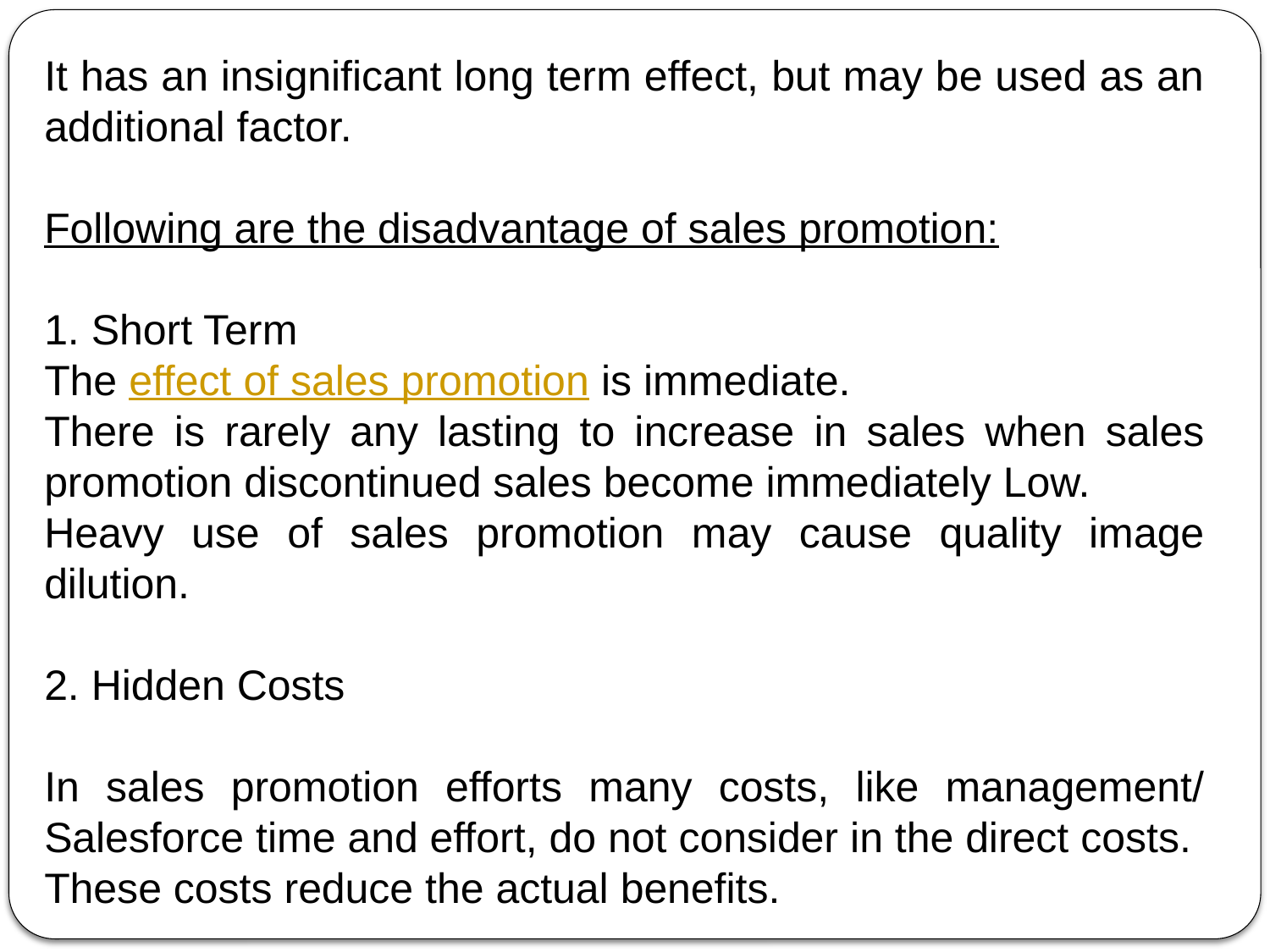

It has an insignificant long term effect, but may be used as an additional factor.

Following are the disadvantage of sales promotion:

1. Short Term
The effect of sales promotion is immediate.
There is rarely any lasting to increase in sales when sales promotion discontinued sales become immediately Low.
Heavy use of sales promotion may cause quality image dilution.

2. Hidden Costs

In sales promotion efforts many costs, like management/ Salesforce time and effort, do not consider in the direct costs.
These costs reduce the actual benefits.